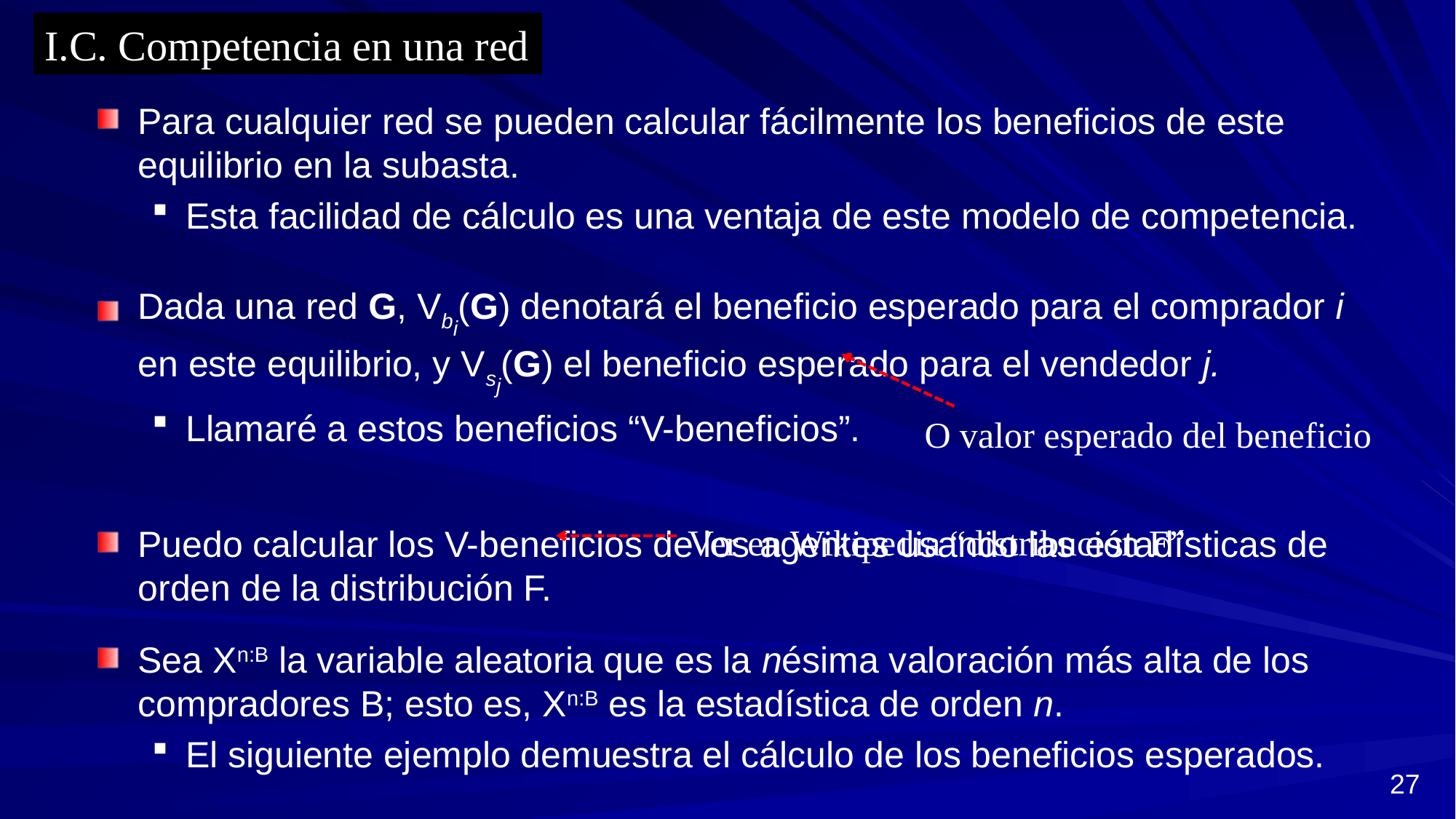

I.C. Competencia en una red
Para cualquier red se pueden calcular fácilmente los beneficios de este equilibrio en la subasta.
Esta facilidad de cálculo es una ventaja de este modelo de competencia.

Dada una red G, Vbi(G) denotará el beneficio esperado para el comprador i en este equilibrio, y Vsj(G) el beneficio esperado para el vendedor j.
Llamaré a estos beneficios “V-beneficios”.

Puedo calcular los V-beneficios de los agentes usando las estadísticas de orden de la distribución F.

Sea Xn:B la variable aleatoria que es la nésima valoración más alta de los compradores B; esto es, Xn:B es la estadística de orden n.
El siguiente ejemplo demuestra el cálculo de los beneficios esperados.
O valor esperado del beneficio
Ver en Wikipedia “distribución F”
27